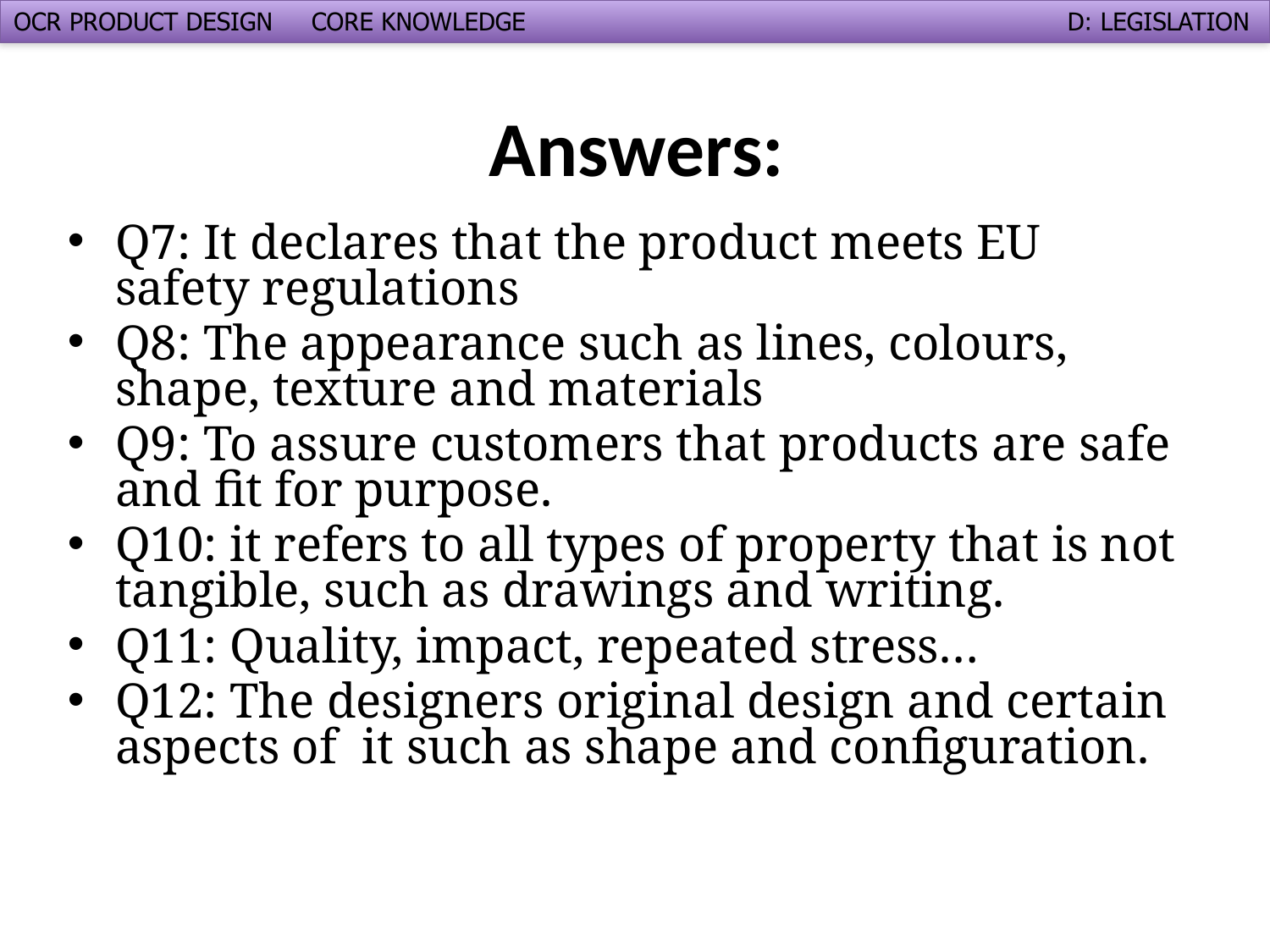

# Answers:
Q7: It declares that the product meets EU safety regulations
Q8: The appearance such as lines, colours, shape, texture and materials
Q9: To assure customers that products are safe and fit for purpose.
Q10: it refers to all types of property that is not tangible, such as drawings and writing.
Q11: Quality, impact, repeated stress…
Q12: The designers original design and certain aspects of  it such as shape and configuration.